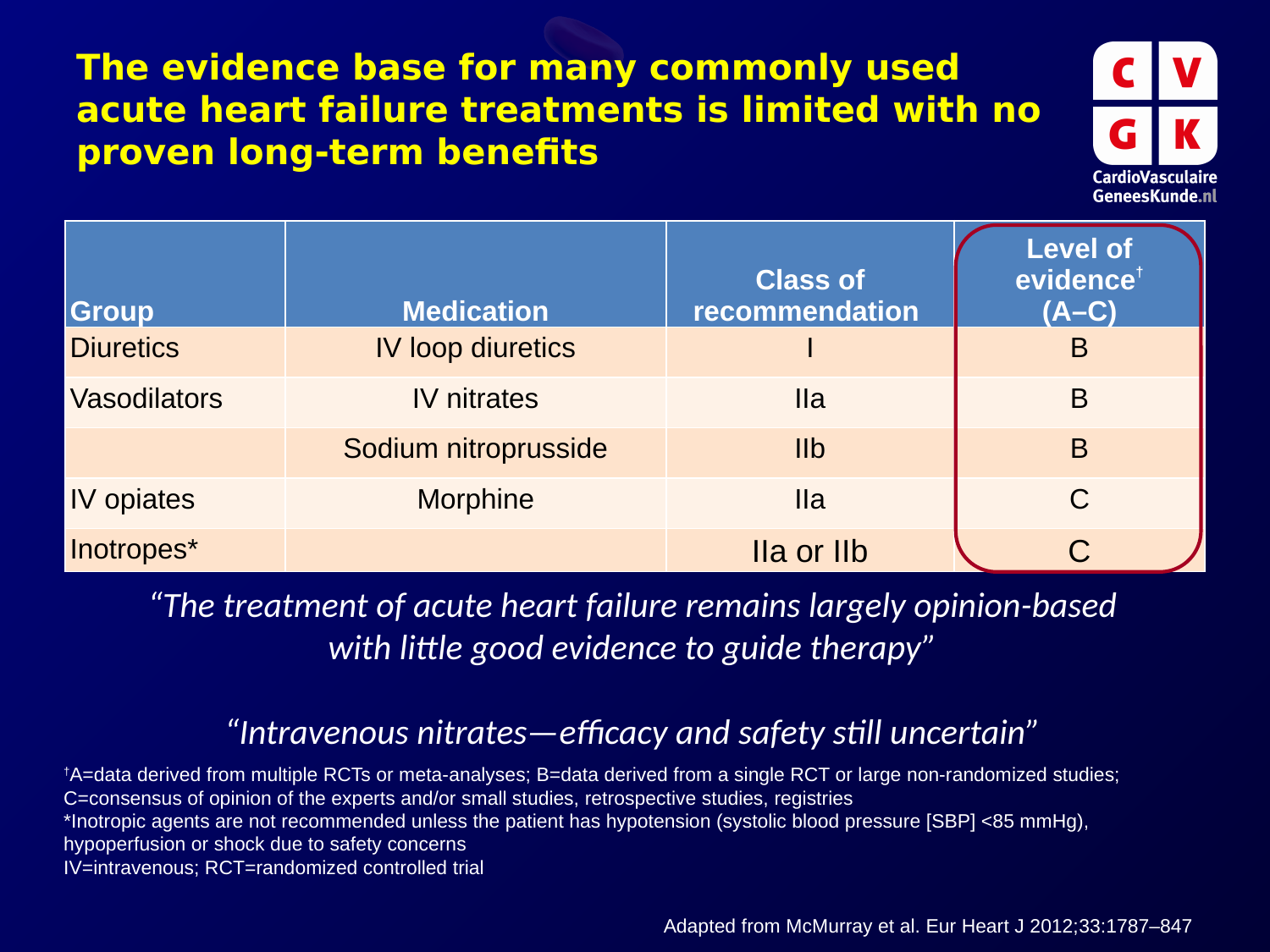

# The evidence base for many commonly used acute heart failure treatments is limited with no proven long-term benefits
| Group | Medication | Class of recommendation | Level of evidence† (A–C) |
| --- | --- | --- | --- |
| Diuretics | IV loop diuretics | I | B |
| Vasodilators | IV nitrates | IIa | B |
|  | Sodium nitroprusside | IIb | B |
| IV opiates | Morphine | IIa | C |
| Inotropes\* |  | IIa or IIb | C |

“The treatment of acute heart failure remains largely opinion-based
with little good evidence to guide therapy”
“Intravenous nitrates—efficacy and safety still uncertain”
†A=data derived from multiple RCTs or meta-analyses; B=data derived from a single RCT or large non-randomized studies; C=consensus of opinion of the experts and/or small studies, retrospective studies, registries
*Inotropic agents are not recommended unless the patient has hypotension (systolic blood pressure [SBP] <85 mmHg), hypoperfusion or shock due to safety concerns
IV=intravenous; RCT=randomized controlled trial
Adapted from McMurray et al. Eur Heart J 2012;33:1787–847